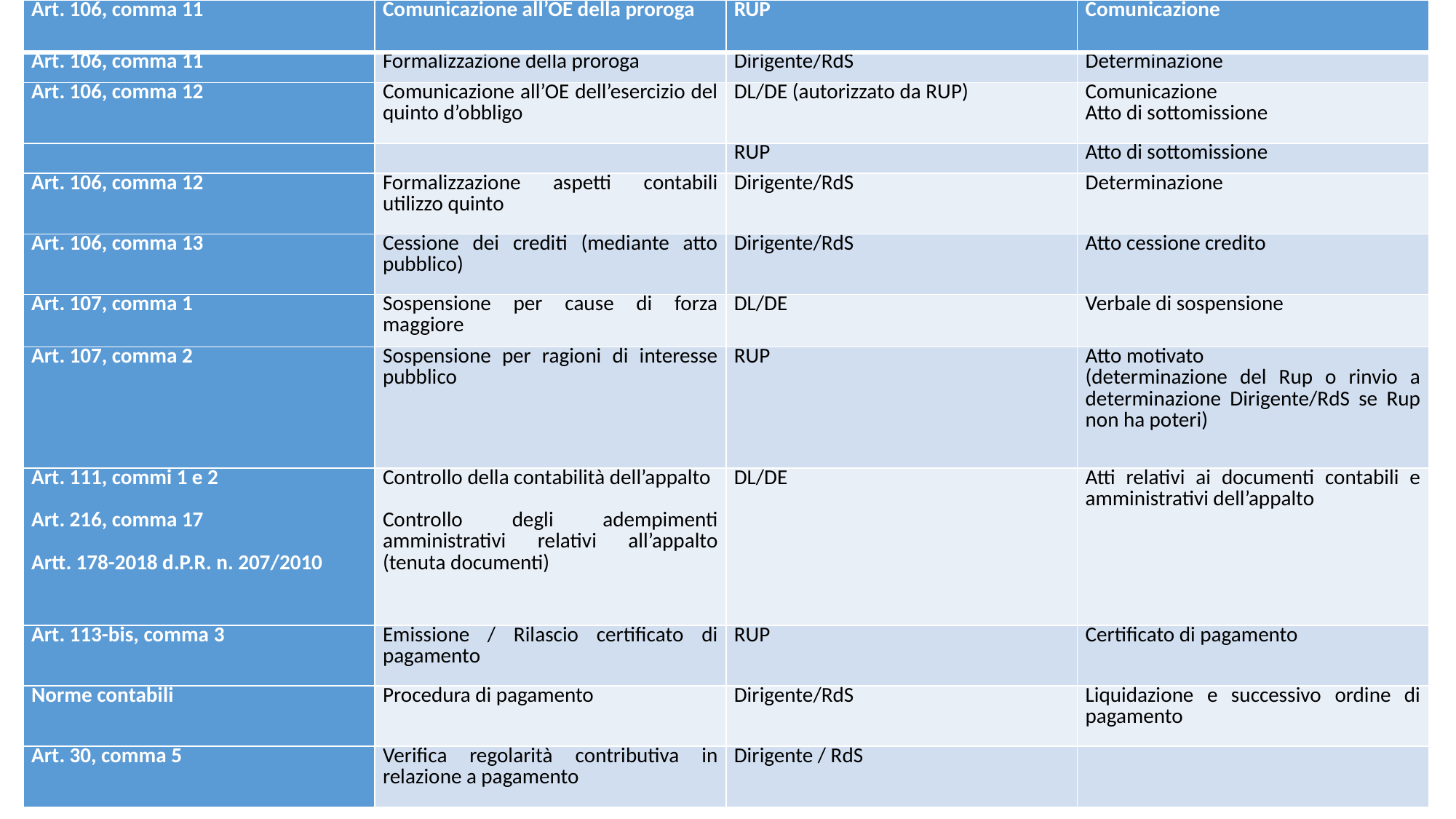

| Art. 106, comma 11 | Comunicazione all’OE della proroga | RUP | Comunicazione |
| --- | --- | --- | --- |
| Art. 106, comma 11 | Formalizzazione della proroga | Dirigente/RdS | Determinazione |
| Art. 106, comma 12 | Comunicazione all’OE dell’esercizio del quinto d’obbligo | DL/DE (autorizzato da RUP) | Comunicazione Atto di sottomissione |
|  |  | RUP | Atto di sottomissione |
| Art. 106, comma 12 | Formalizzazione aspetti contabili utilizzo quinto | Dirigente/RdS | Determinazione |
| Art. 106, comma 13 | Cessione dei crediti (mediante atto pubblico) | Dirigente/RdS | Atto cessione credito |
| Art. 107, comma 1 | Sospensione per cause di forza maggiore | DL/DE | Verbale di sospensione |
| Art. 107, comma 2 | Sospensione per ragioni di interesse pubblico | RUP | Atto motivato (determinazione del Rup o rinvio a determinazione Dirigente/RdS se Rup non ha poteri) |
| Art. 111, commi 1 e 2   Art. 216, comma 17   Artt. 178-2018 d.P.R. n. 207/2010 | Controllo della contabilità dell’appalto   Controllo degli adempimenti amministrativi relativi all’appalto (tenuta documenti) | DL/DE | Atti relativi ai documenti contabili e amministrativi dell’appalto |
| Art. 113-bis, comma 3 | Emissione / Rilascio certificato di pagamento | RUP | Certificato di pagamento |
| Norme contabili | Procedura di pagamento | Dirigente/RdS | Liquidazione e successivo ordine di pagamento |
| Art. 30, comma 5 | Verifica regolarità contributiva in relazione a pagamento | Dirigente / RdS |  |
#